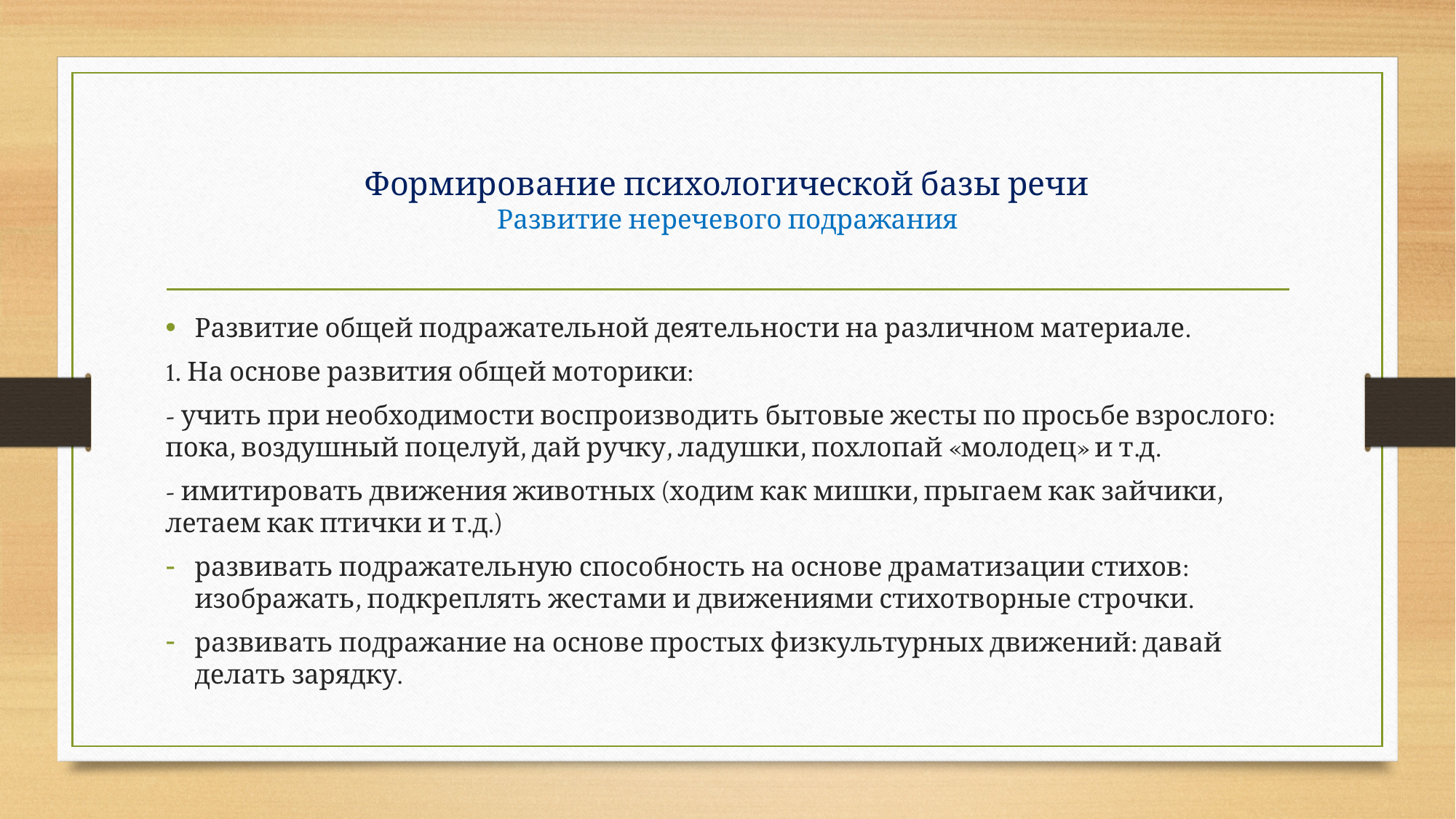

# Формирование психологической базы речи Развитие неречевого подражания
Развитие общей подражательной деятельности на различном материале.
1. На основе развития общей моторики:
- учить при необходимости воспроизводить бытовые жесты по просьбе взрослого: пока, воздушный поцелуй, дай ручку, ладушки, похлопай «молодец» и т.д.
- имитировать движения животных (ходим как мишки, прыгаем как зайчики, летаем как птички и т.д.)
развивать подражательную способность на основе драматизации стихов: изображать, подкреплять жестами и движениями стихотворные строчки.
развивать подражание на основе простых физкультурных движений: давай делать зарядку.